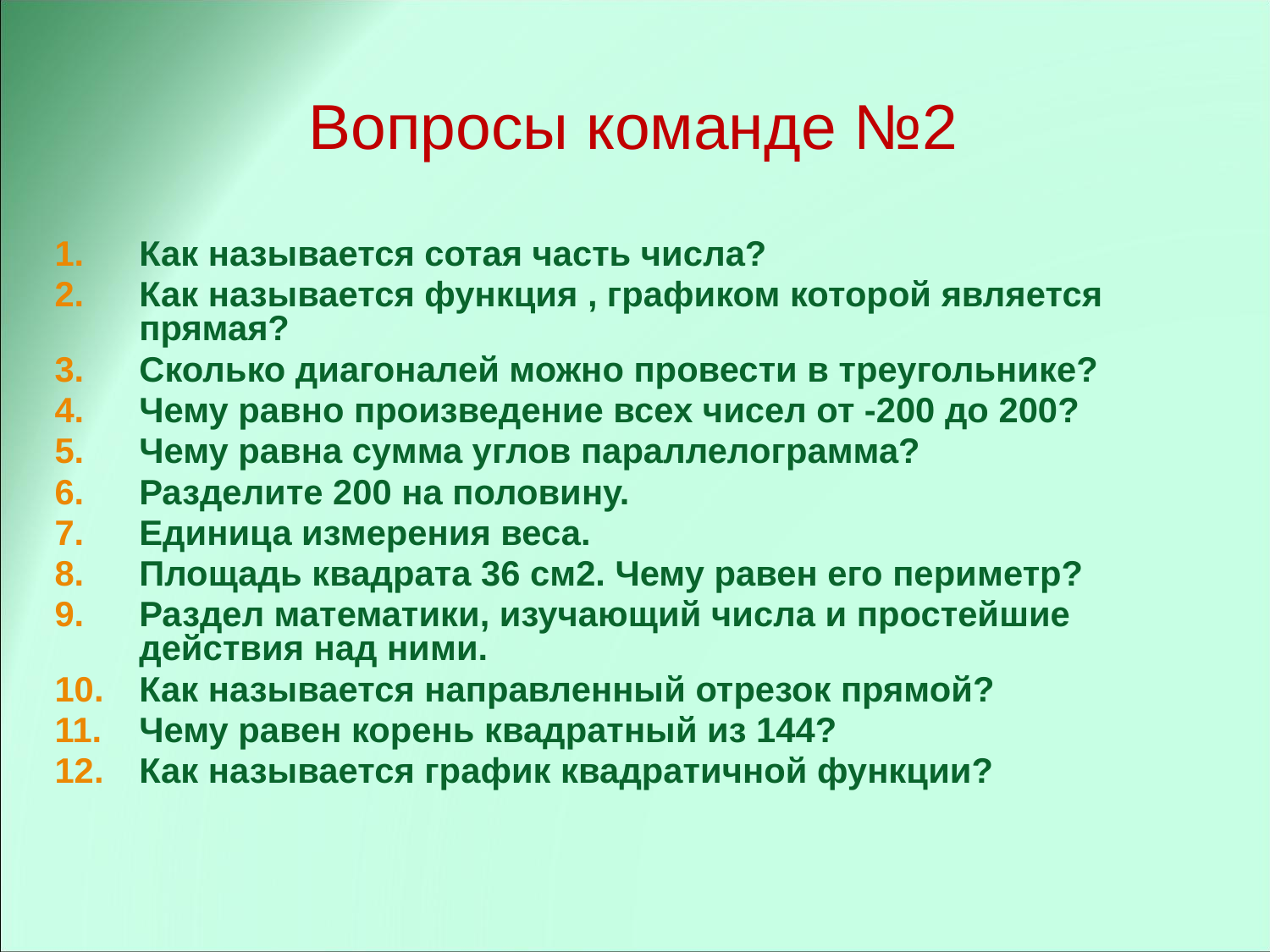

# Вопросы команде №2
Как называется сотая часть числа?
Как называется функция , графиком которой является прямая?
Сколько диагоналей можно провести в треугольнике?
Чему равно произведение всех чисел от -200 до 200?
Чему равна сумма углов параллелограмма?
Разделите 200 на половину.
Единица измерения веса.
Площадь квадрата 36 см2. Чему равен его периметр?
Раздел математики, изучающий числа и простейшие действия над ними.
Как называется направленный отрезок прямой?
Чему равен корень квадратный из 144?
Как называется график квадратичной функции?